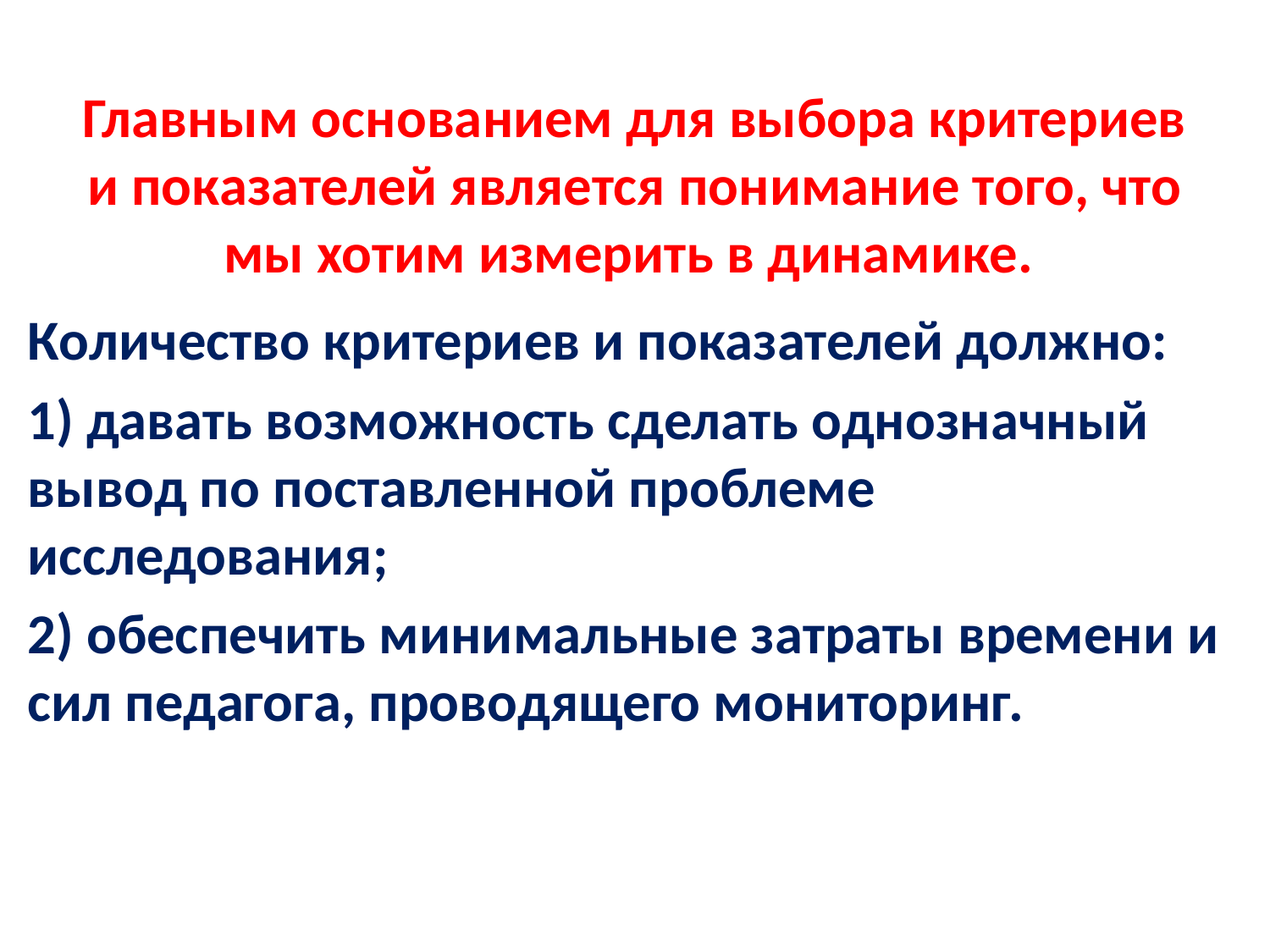

# Главным основанием для выбора критериев и показателей является понимание того, что мы хотим измерить в динамике.
Количество критериев и показателей должно:
1) давать возможность сделать однозначный вывод по поставленной проблеме исследования;
2) обеспечить минимальные затраты времени и сил педагога, проводящего мониторинг.